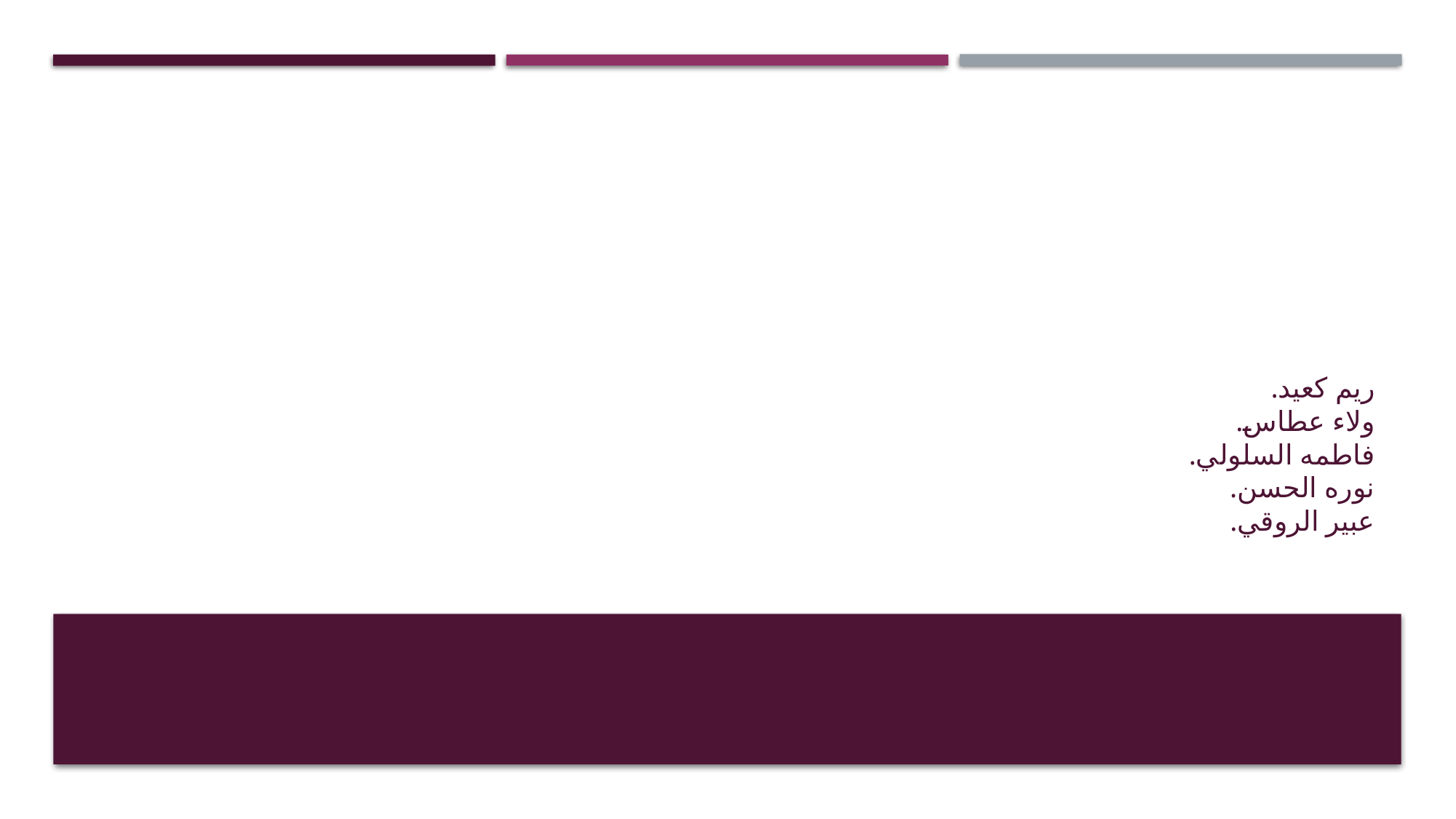

# ريم كعيد. ولاء عطاس. فاطمه السلولي. نوره الحسن. عبير الروقي.